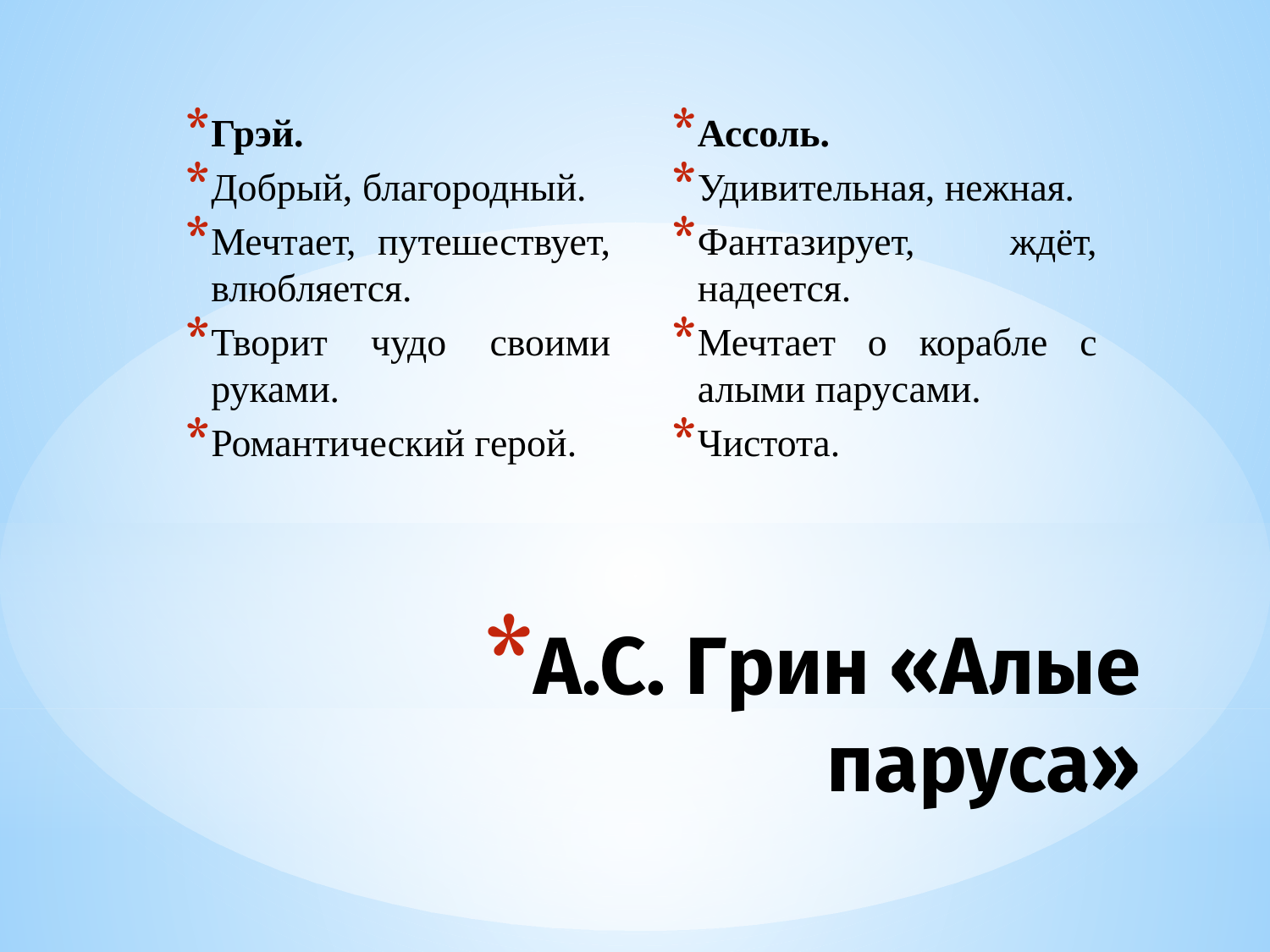

Грэй.
Добрый, благородный.
Мечтает, путешествует, влюбляется.
Творит чудо своими руками.
Романтический герой.

Ассоль.
Удивительная, нежная.
Фантазирует, ждёт, надеется.
Мечтает о корабле с алыми парусами.
Чистота.

# А.С. Грин «Алые паруса»